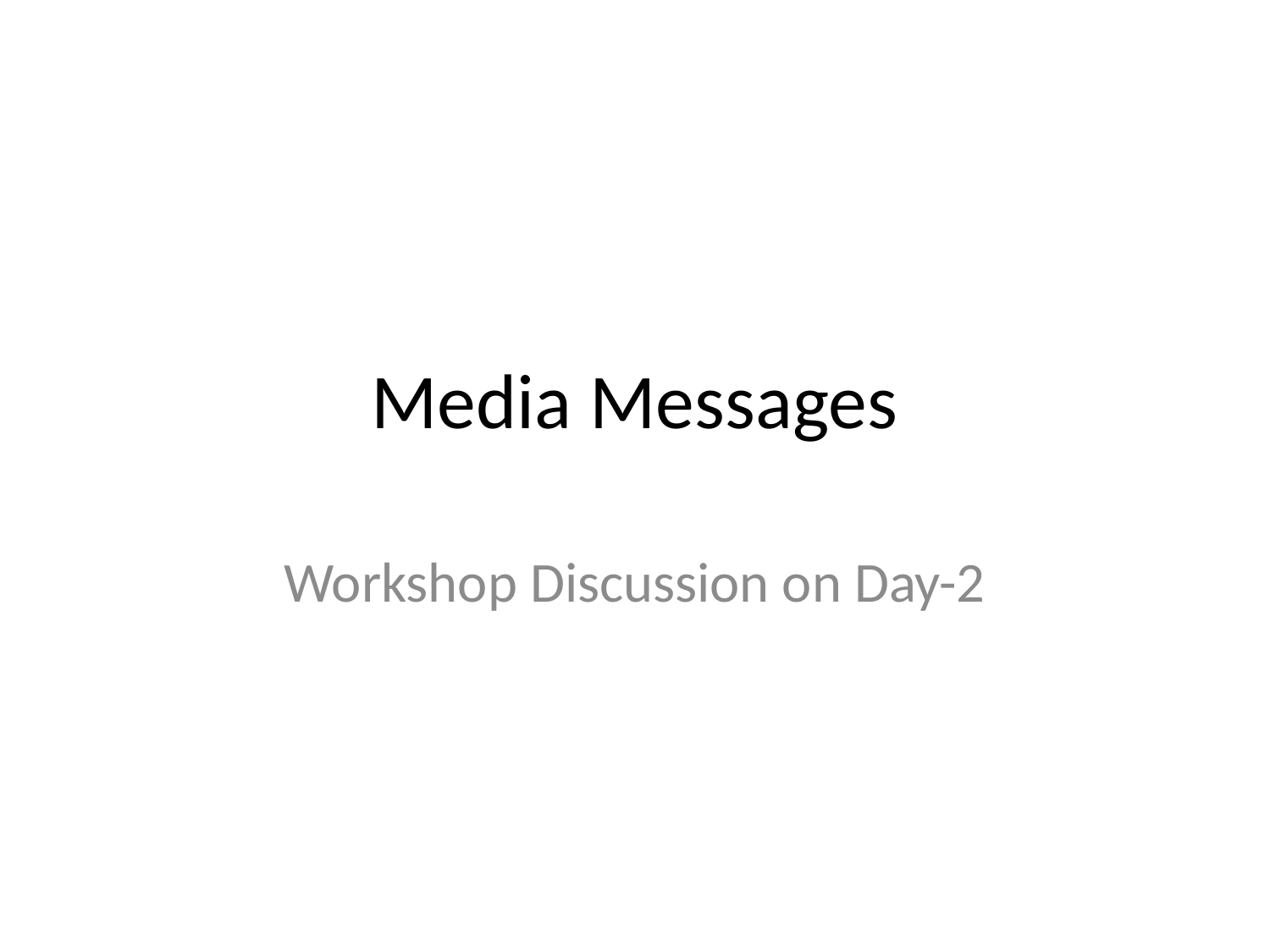

# Media Messages
Workshop Discussion on Day-2